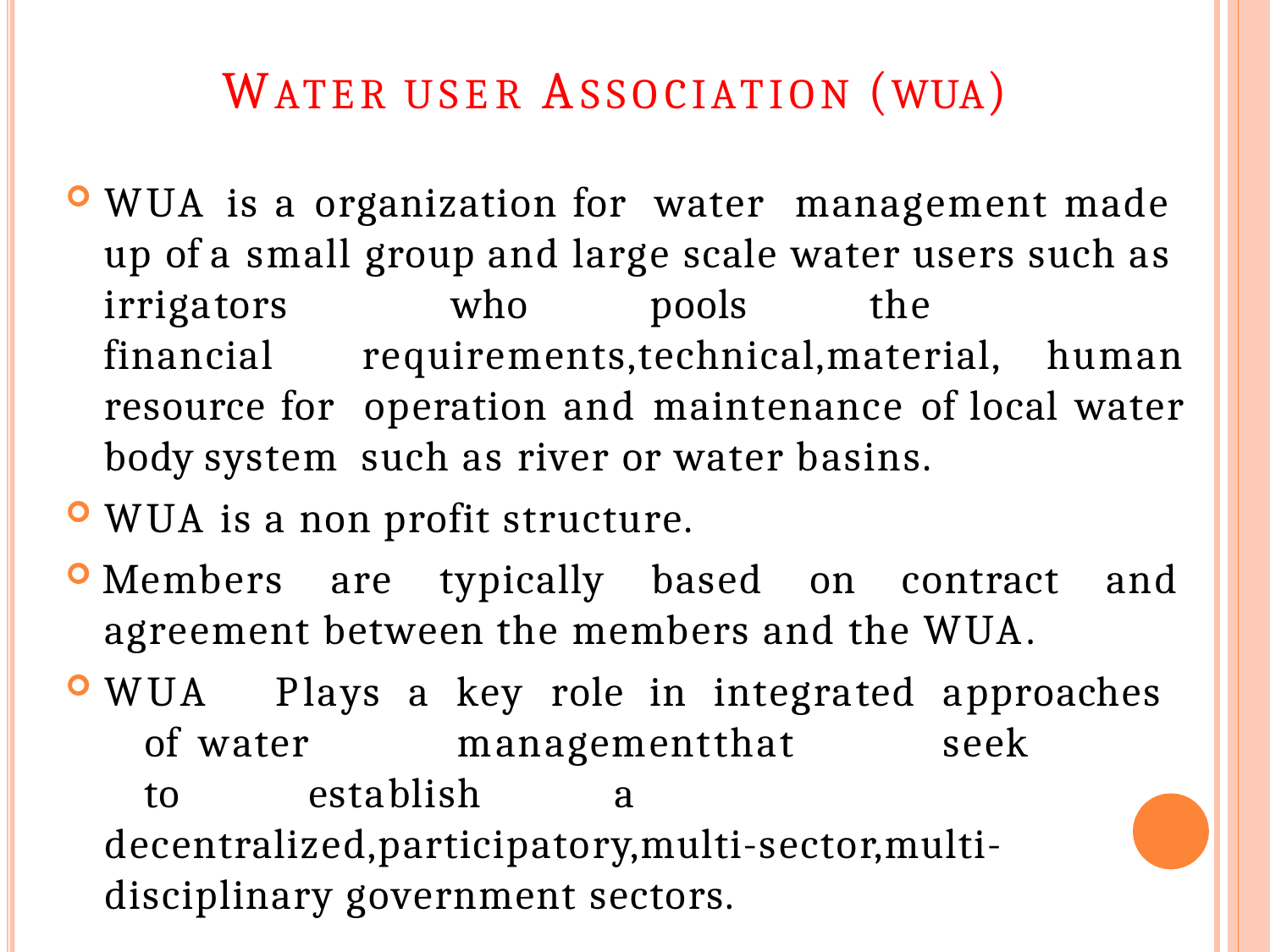

# WATER USER ASSOCIATION (WUA)
WUA is a organization for  water  management made  up of a small group and large scale water users such as  irrigators	who	pools	the	financial  requirements,technical,material, human resource for  operation and maintenance of local water body system  such as river or water basins.
WUA is a non profit structure.
Members    are    typically    based    on    contract    and
agreement between the members and the WUA.
WUA	Plays	a	key	role	in	integrated	approaches	of  water		management	that		seek	to		establish		a  decentralized,participatory,multi-sector,multi-  disciplinary government sectors.